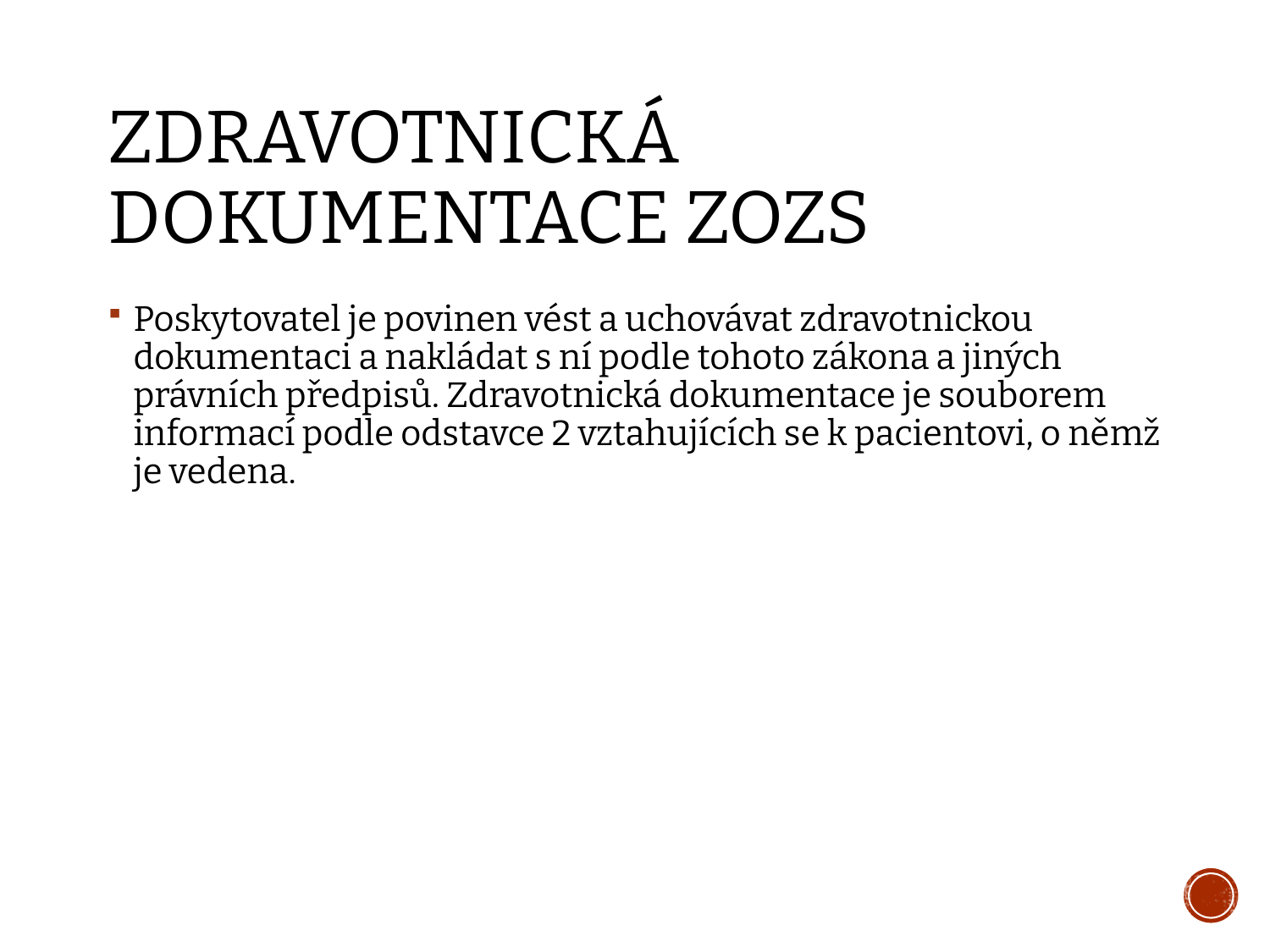

# Zdravotnická dokumentace ZOZS
Poskytovatel je povinen vést a uchovávat zdravotnickou dokumentaci a nakládat s ní podle tohoto zákona a jiných právních předpisů. Zdravotnická dokumentace je souborem informací podle odstavce 2 vztahujících se k pacientovi, o němž je vedena.